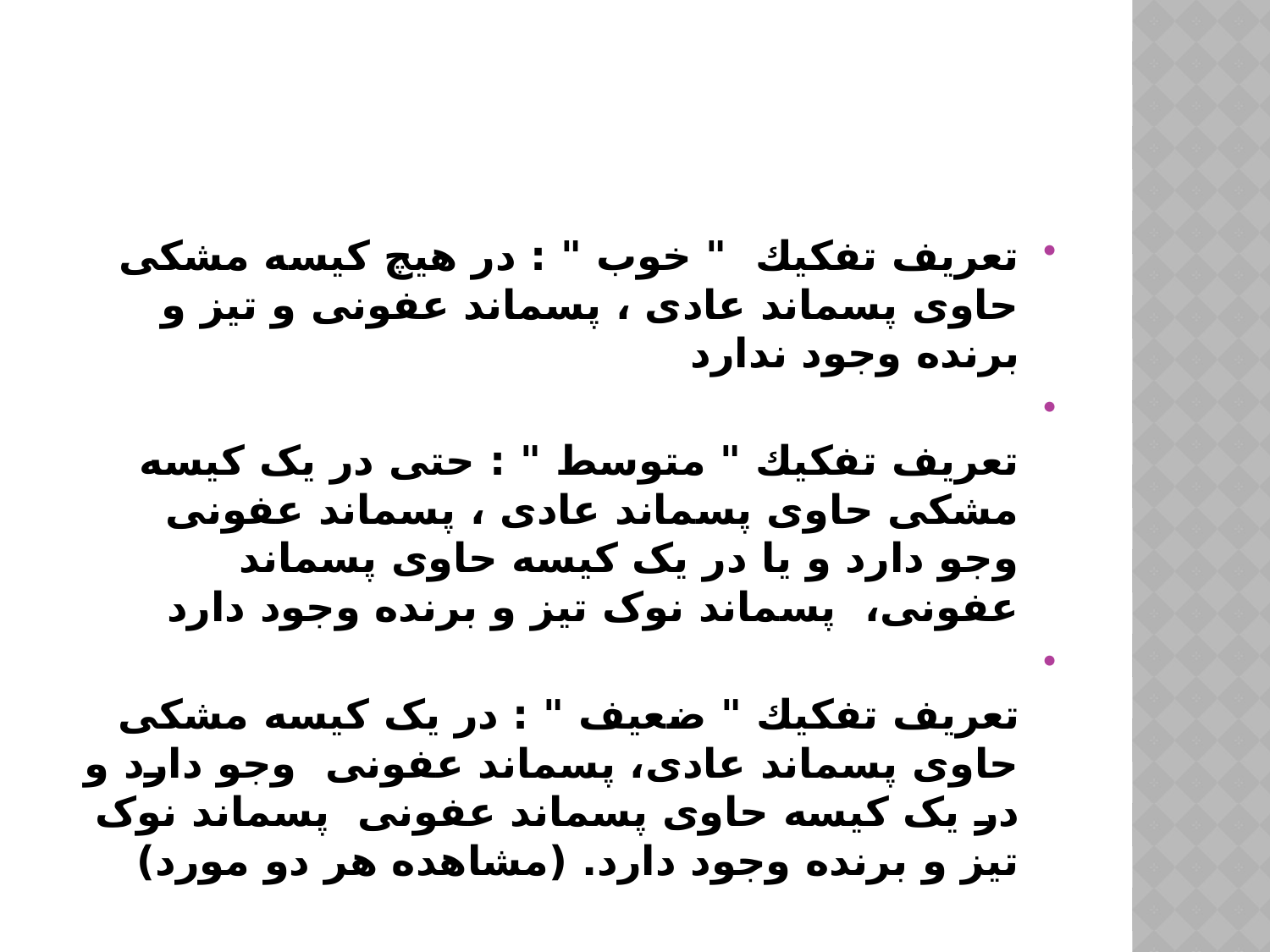

#

تعريف تفكيك  " خوب " : در هیچ کیسه مشکی حاوی پسماند عادی ، پسماند عفونی و تيز و برنده وجود ندارد
تعريف تفكيك " متوسط " : حتی در یک کیسه مشکی حاوی پسماند عادی ، پسماند عفونی  وجو دارد و یا در یک کیسه حاوی پسماند عفونی،  پسماند نوک تیز و برنده وجود دارد
تعريف تفكيك " ضعیف " : در یک کیسه مشکی حاوی پسماند عادی، پسماند عفونی  وجو دارد و در یک کیسه حاوی پسماند عفونی  پسماند نوک تیز و برنده وجود دارد. (مشاهده هر دو مورد)